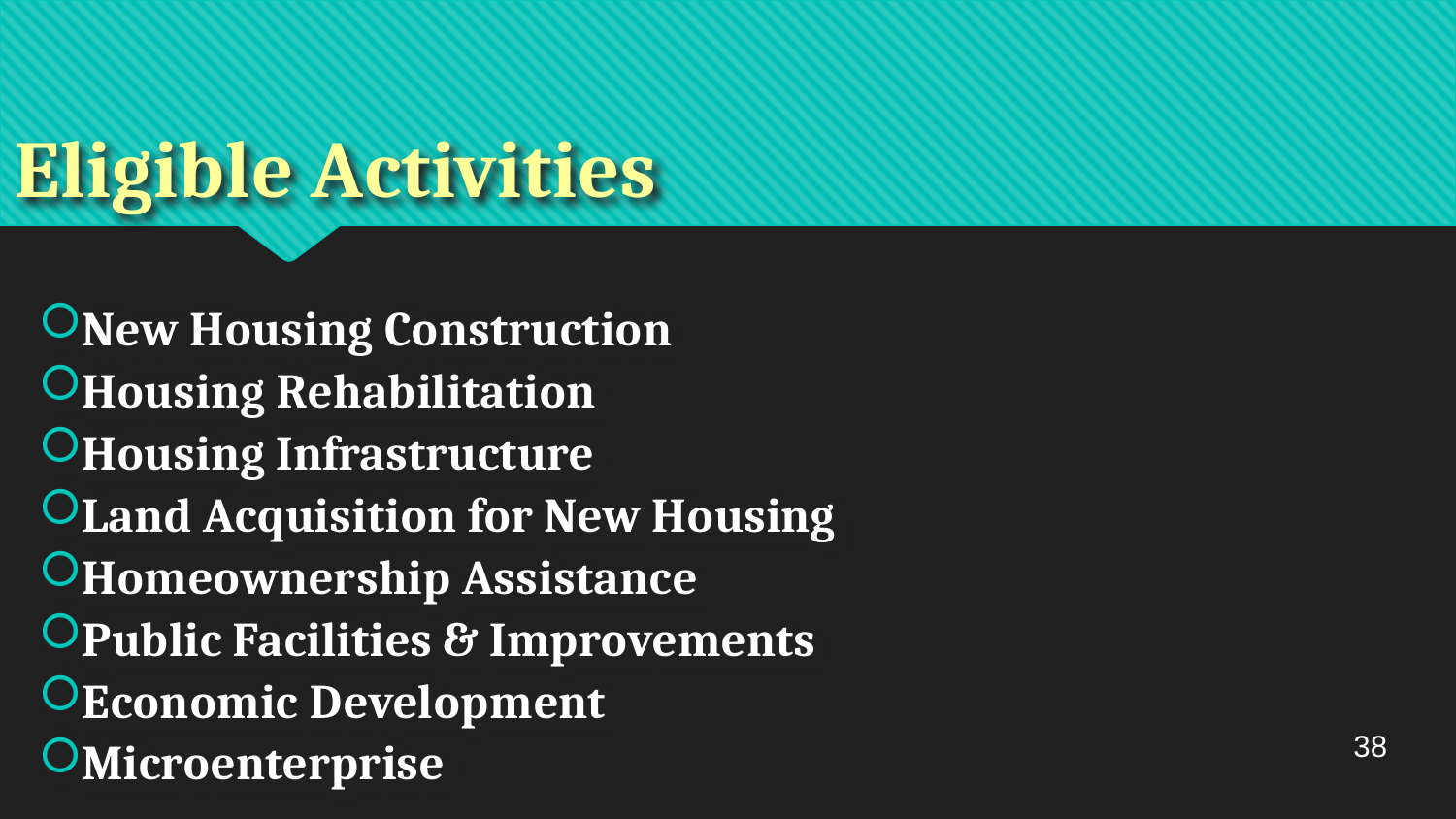

# Eligible Activities
New Housing Construction
Housing Rehabilitation
Housing Infrastructure
Land Acquisition for New Housing
Homeownership Assistance
Public Facilities & Improvements
Economic Development
Microenterprise
38